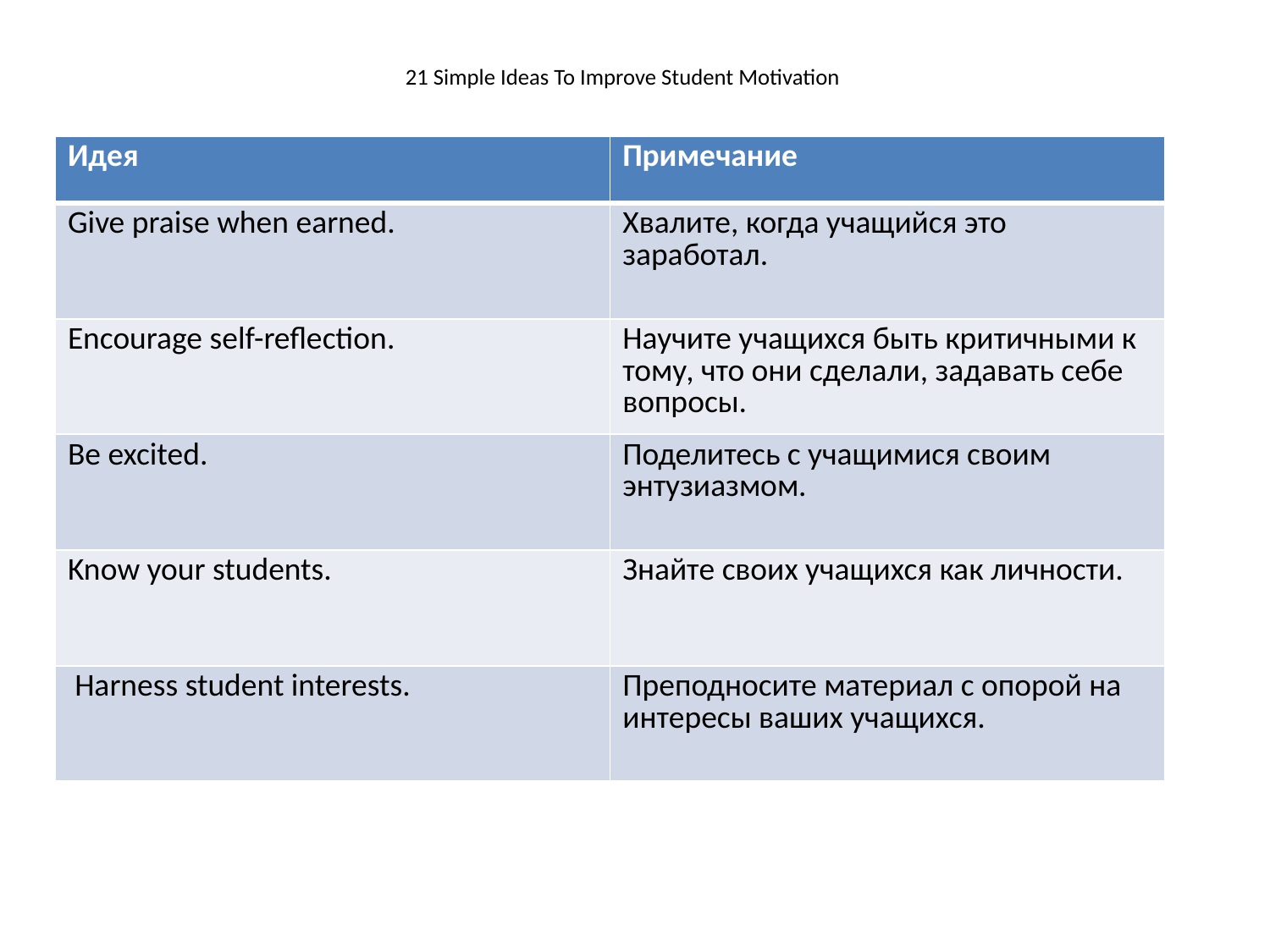

# 21 Simple Ideas To Improve Student Motivation
| Идея | Примечание |
| --- | --- |
| Give praise when earned. | Хвалите, когда учащийся это заработал. |
| Encourage self-reflection. | Научите учащихся быть критичными к тому, что они сделали, задавать себе вопросы. |
| Be excited. | Поделитесь с учащимися своим энтузиазмом. |
| Know your students. | Знайте своих учащихся как личности. |
| Harness student interests. | Преподносите материал с опорой на интересы ваших учащихся. |